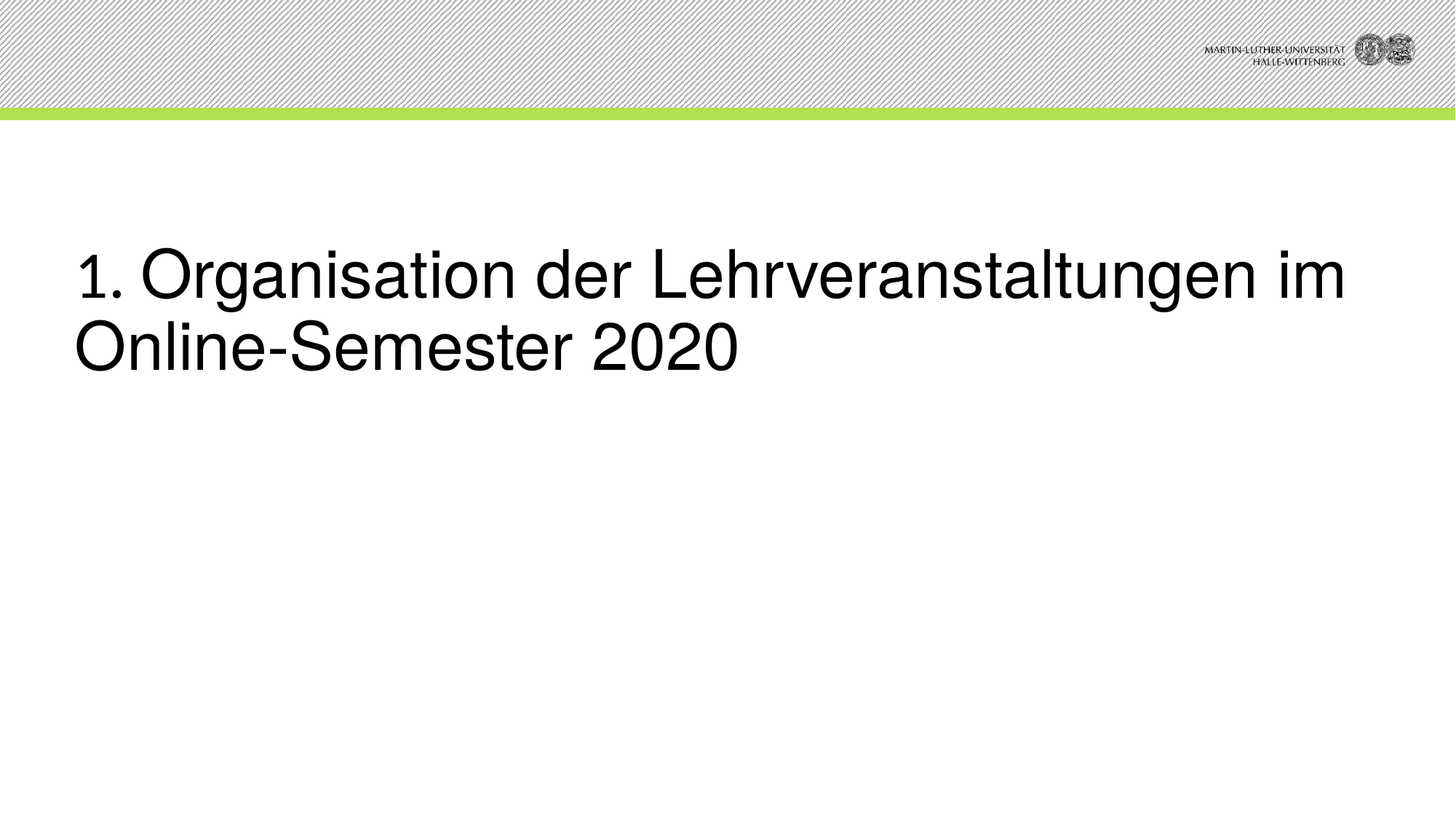

# 1. Organisation der Lehrveranstaltungen im Online-Semester 2020